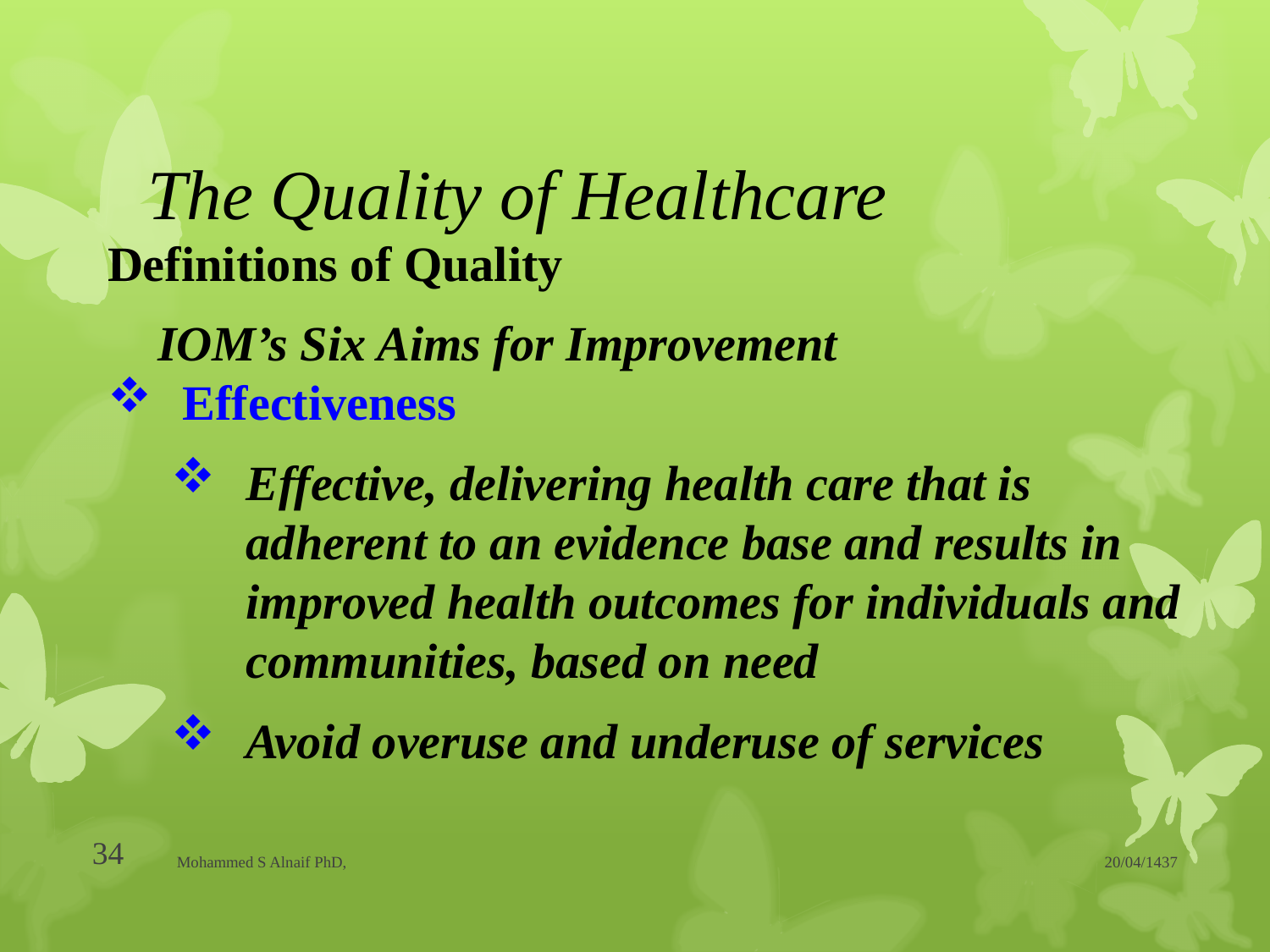

# The Quality of Healthcare
Definitions of Quality
IOM’s Six Aims for Improvement
Effectiveness
Effective, delivering health care that is adherent to an evidence base and results in improved health outcomes for individuals and communities, based on need
Avoid overuse and underuse of services

34
Mohammed S Alnaif PhD,
20/04/1437